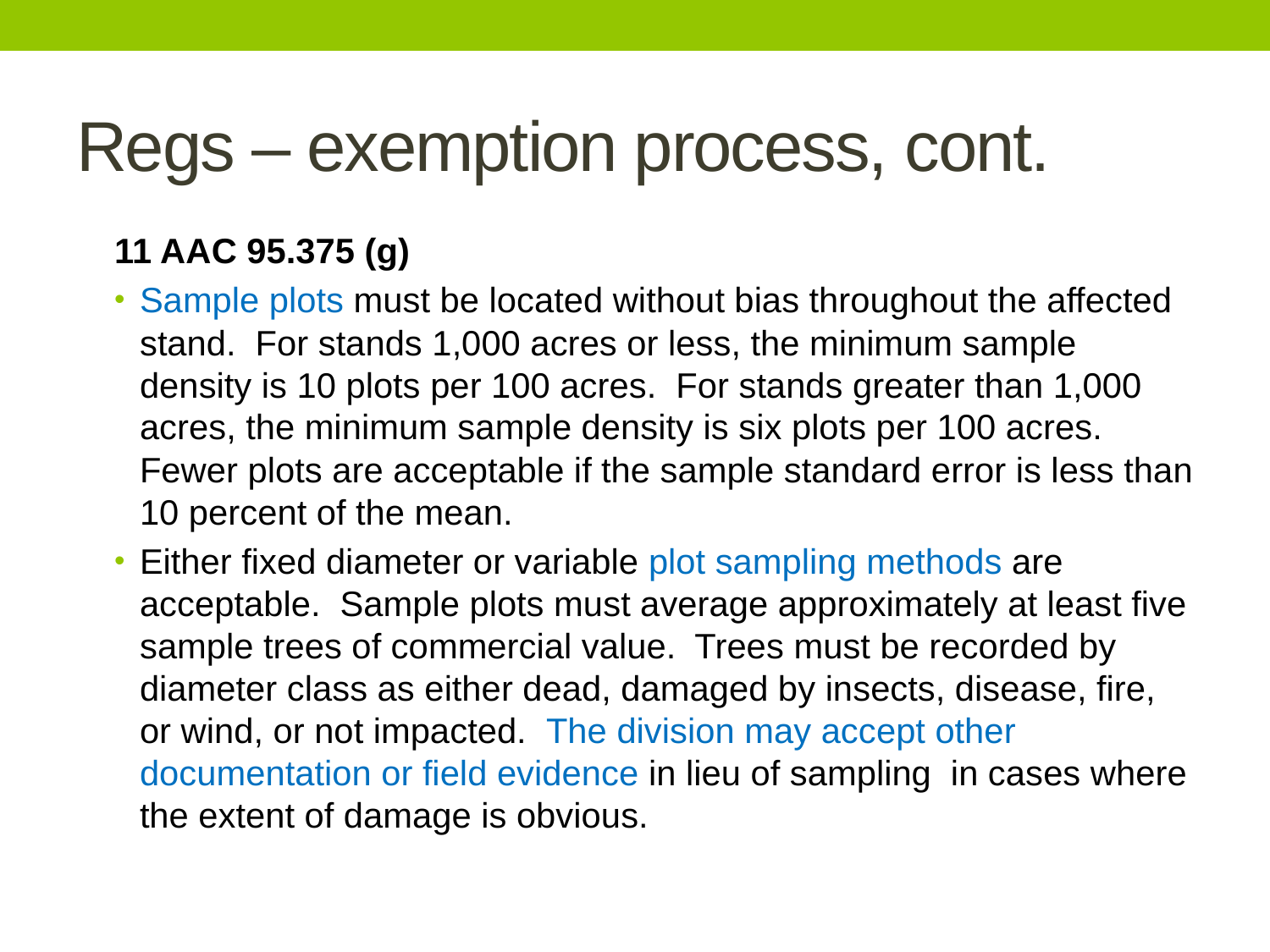

# Regs – exemption process, cont.
11 AAC 95.375 (g)
Sample plots must be located without bias throughout the affected stand.  For stands 1,000 acres or less, the minimum sample density is 10 plots per 100 acres.  For stands greater than 1,000 acres, the minimum sample density is six plots per 100 acres.  Fewer plots are acceptable if the sample standard error is less than 10 percent of the mean.
Either fixed diameter or variable plot sampling methods are acceptable.  Sample plots must average approximately at least five sample trees of commercial value.  Trees must be recorded by diameter class as either dead, damaged by insects, disease, fire, or wind, or not impacted.  The division may accept other documentation or field evidence in lieu of sampling  in cases where the extent of damage is obvious.